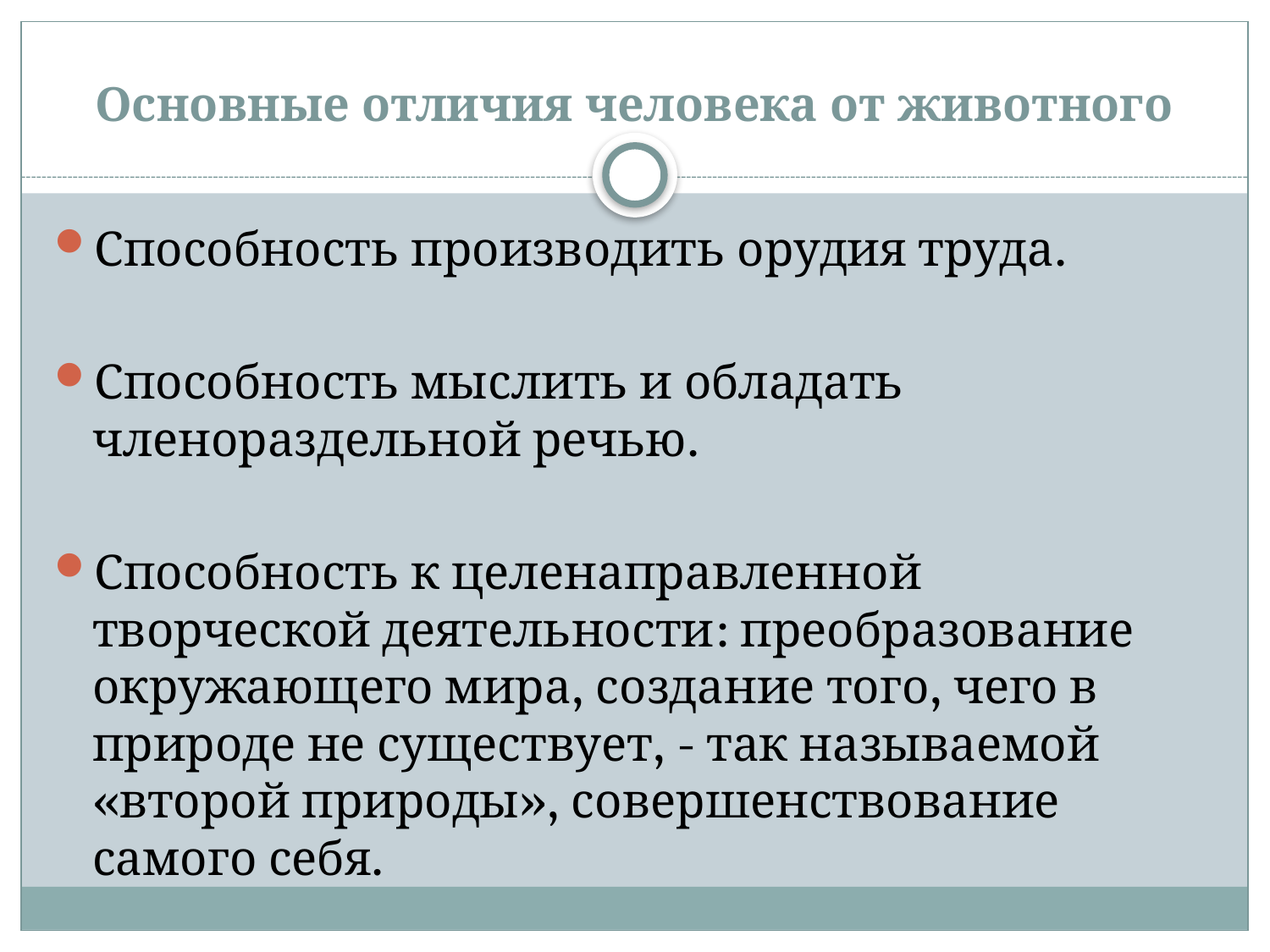

# Основные отличия человека от животного
Способность производить орудия труда.

Способность мыслить и обладать членораздельной речью.

Способность к целенаправленной творческой деятельности: преобразование окружающего мира, создание того, чего в природе не существует, - так называемой «второй природы», совершенствование самого себя.